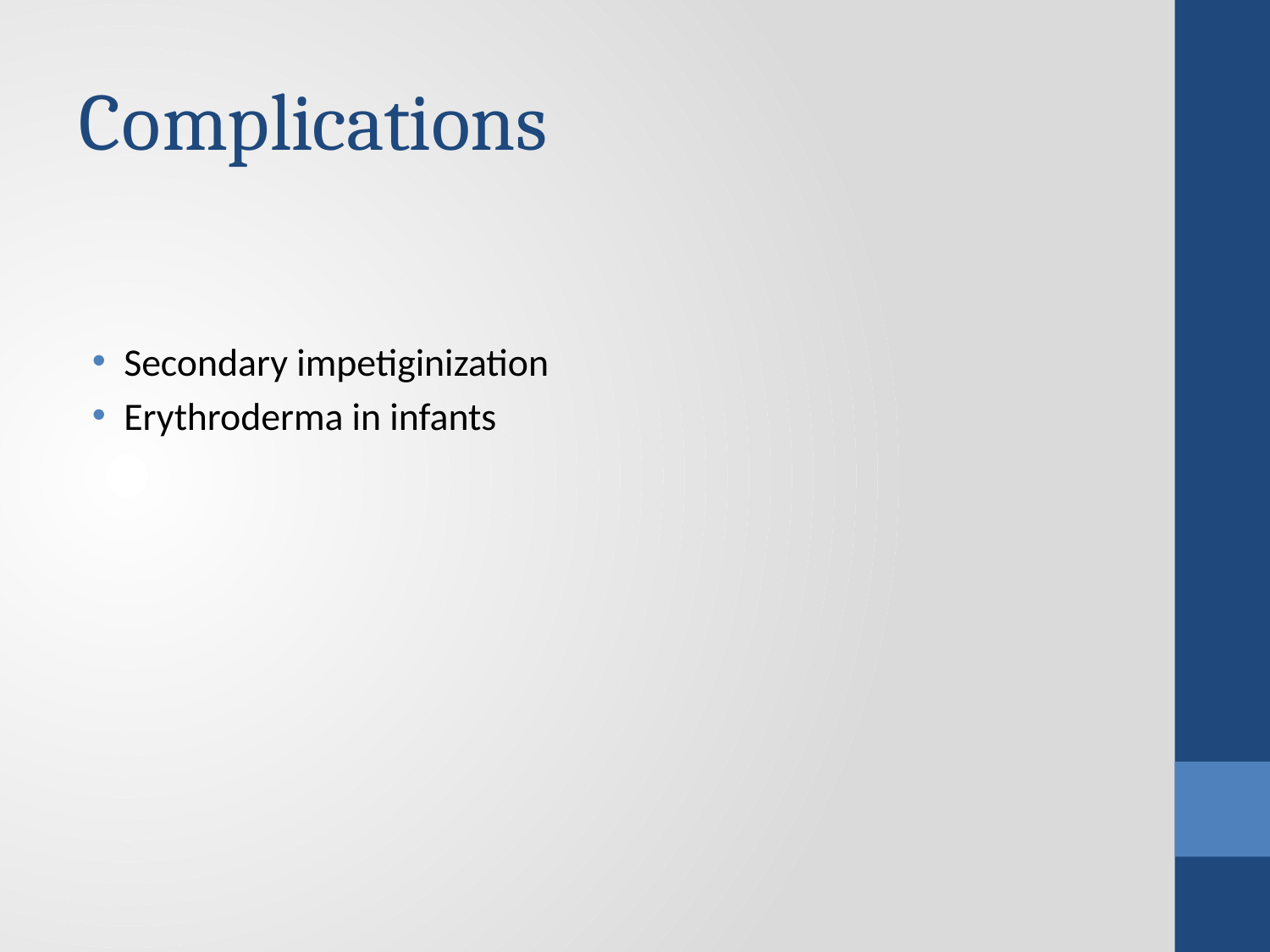

# Complications

Secondary impetiginization
Erythroderma in infants